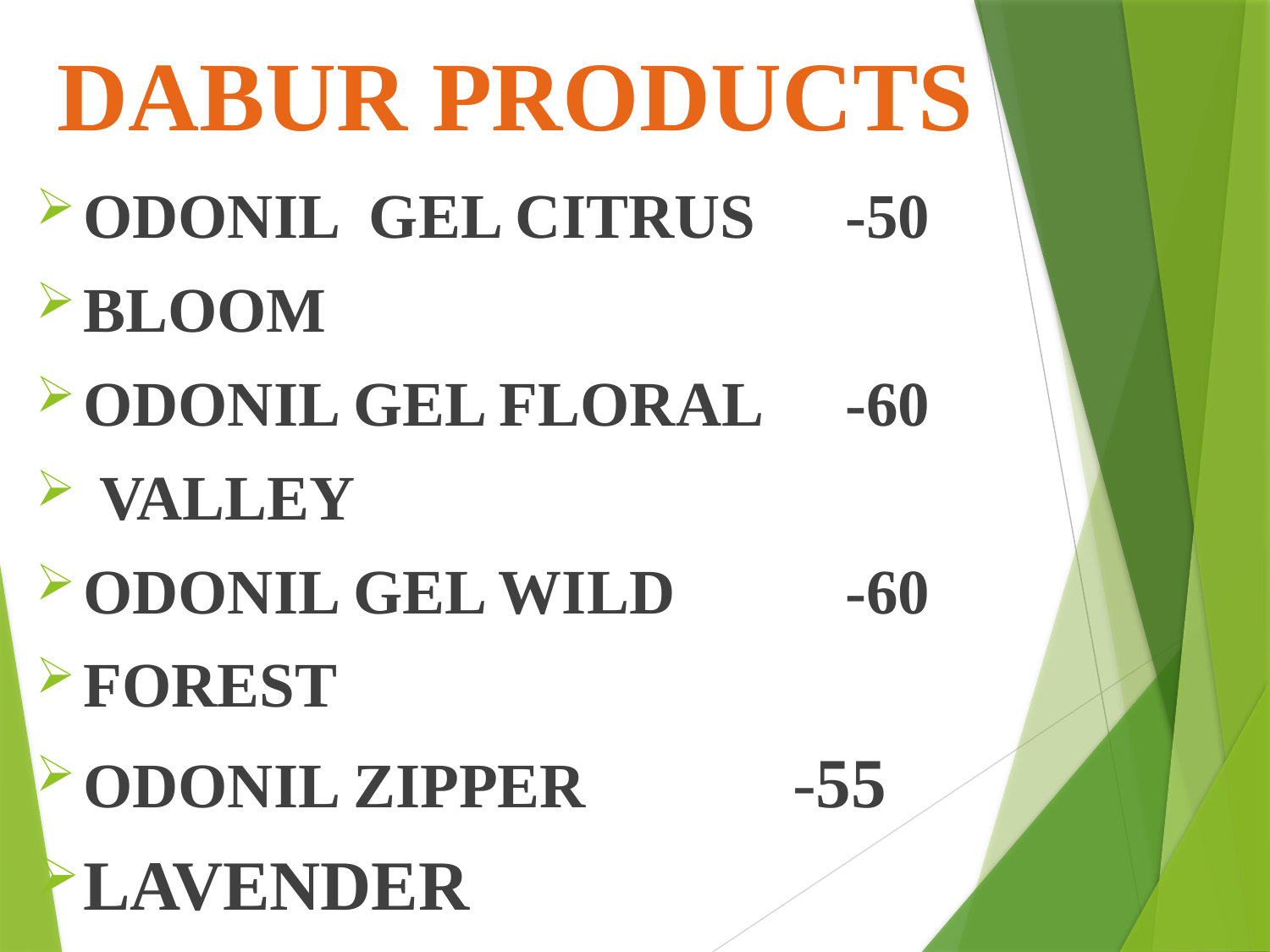

# DABUR PRODUCTS
ODONIL  GEL CITRUS  	-50
BLOOM
ODONIL GEL FLORAL	-60
 VALLEY
ODONIL GEL WILD 		-60
FOREST
ODONIL ZIPPER             -55
LAVENDER